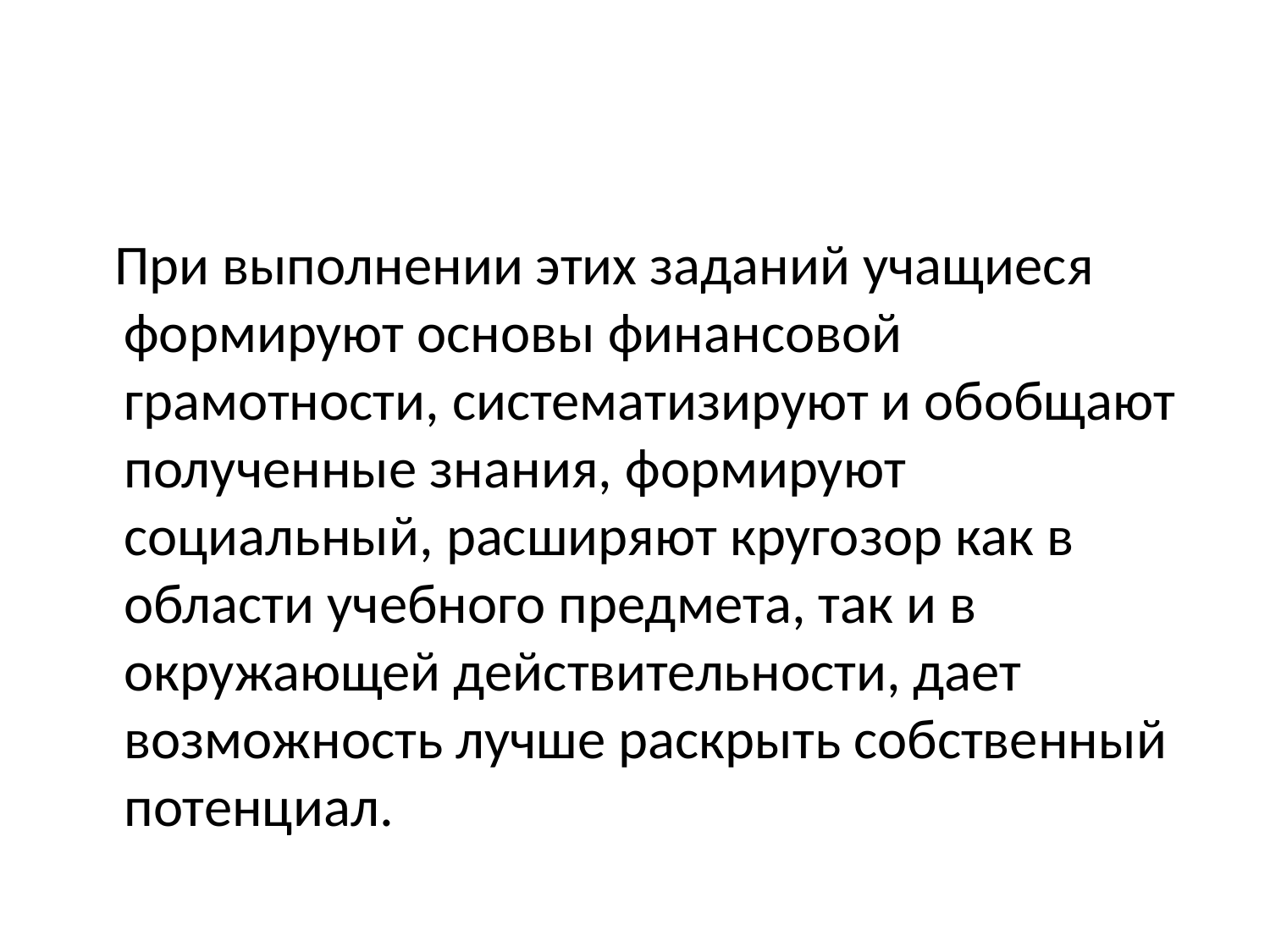

#
   При выполнении этих заданий учащиеся формируют основы финансовой  грамотности, систематизируют и обобщают полученные знания, формируют социальный, расширяют кругозор как в области учебного предмета, так и в окружающей действительности, дает возможность лучше раскрыть собственный потенциал.